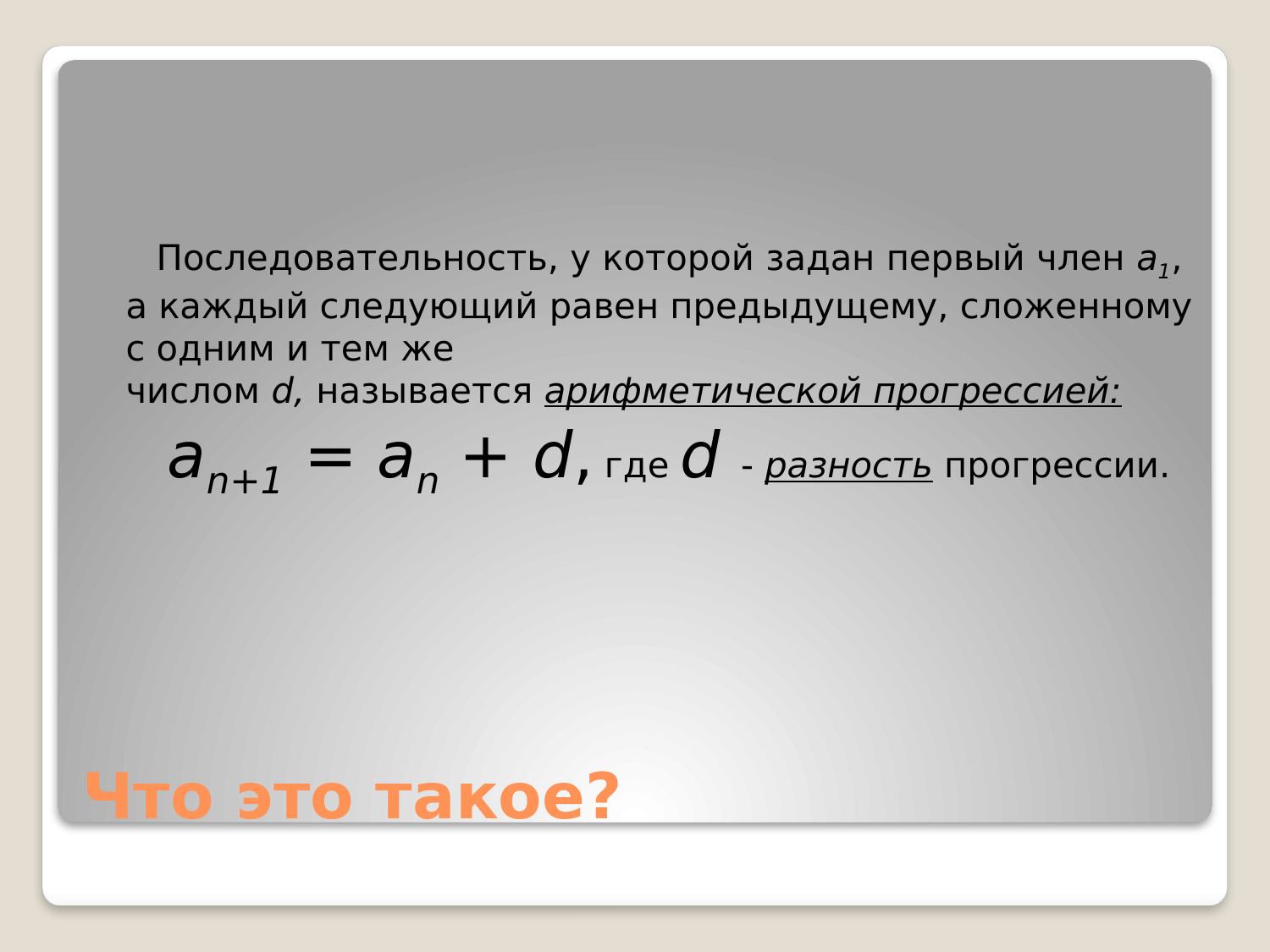

Последовательность, у которой задан первый член a1, а каждый следующий равен предыдущему, сложенному с одним и тем же числом d, называется арифметической прогрессией:
       an+1 = an + d, где d - разность прогрессии.

# Что это такое?